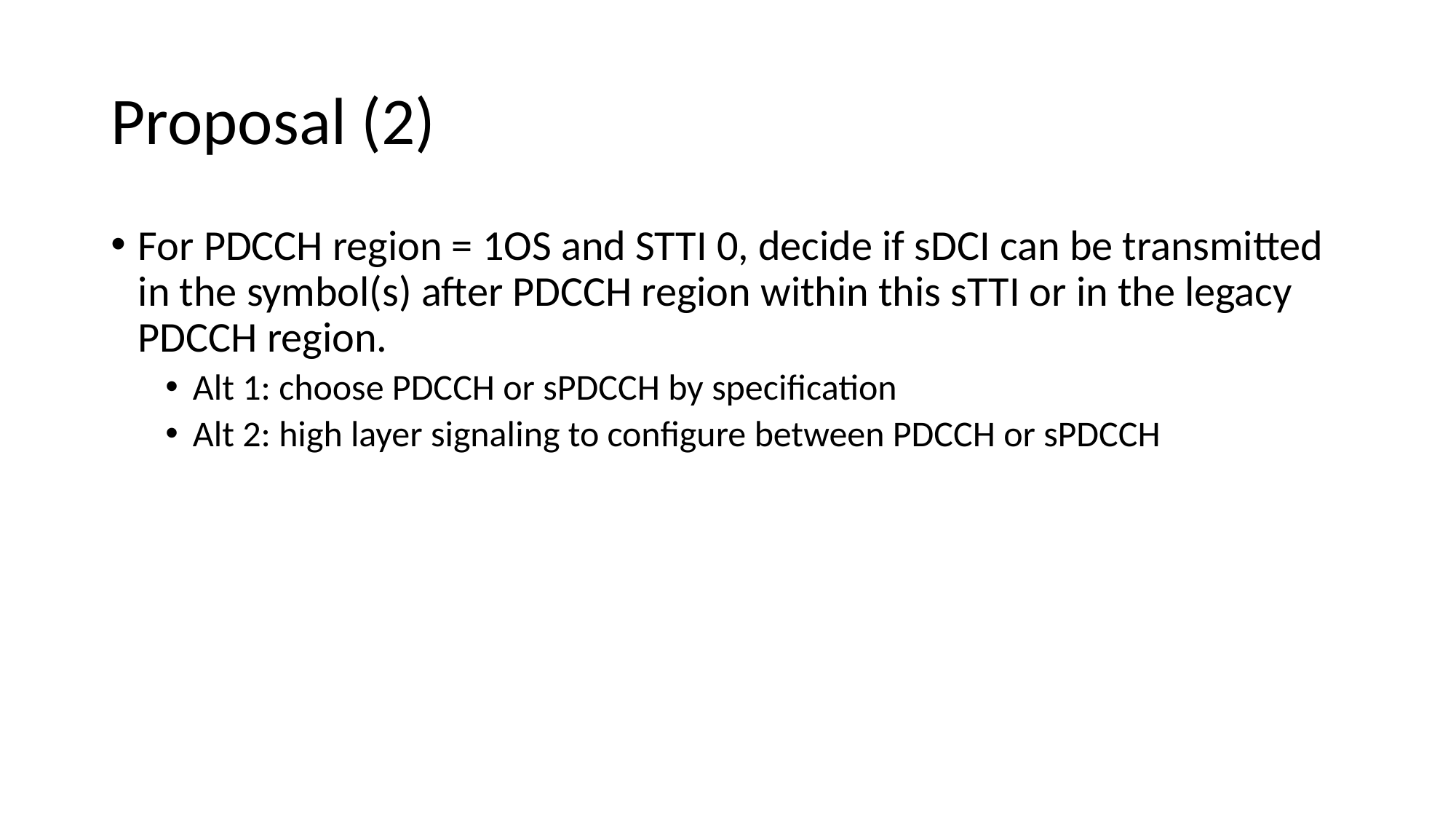

# Proposal (2)
For PDCCH region = 1OS and STTI 0, decide if sDCI can be transmitted in the symbol(s) after PDCCH region within this sTTI or in the legacy PDCCH region.
Alt 1: choose PDCCH or sPDCCH by specification
Alt 2: high layer signaling to configure between PDCCH or sPDCCH